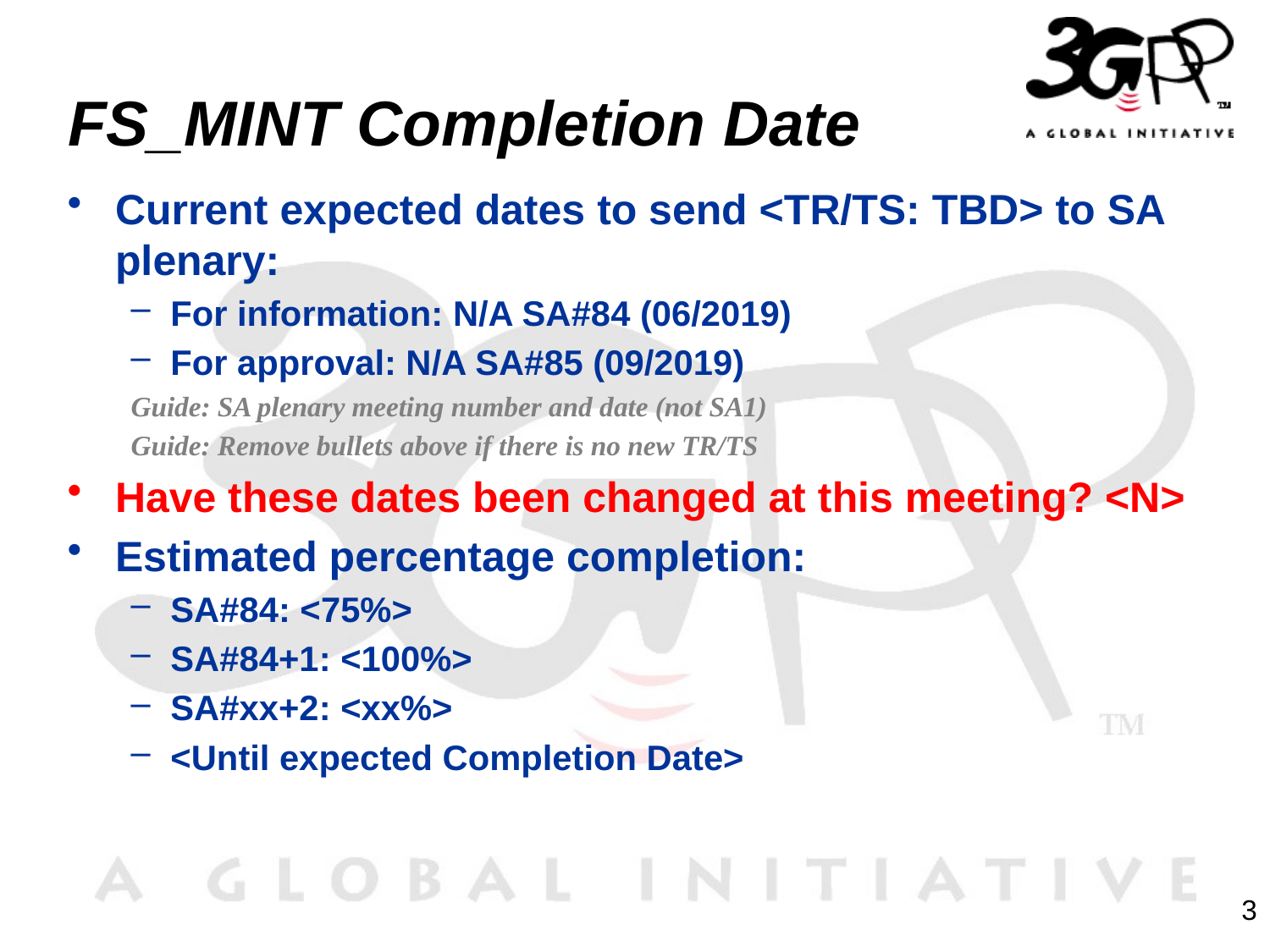

# FS_MINT Completion Date
Current expected dates to send <TR/TS: TBD> to SA plenary:
For information: N/A SA#84 (06/2019)
For approval: N/A SA#85 (09/2019)
Guide: SA plenary meeting number and date (not SA1)
Guide: Remove bullets above if there is no new TR/TS
Have these dates been changed at this meeting? <N>
Estimated percentage completion:
SA#84: <75%>
SA#84+1: <100%>
SA#xx+2: <xx%>
<Until expected Completion Date>

3